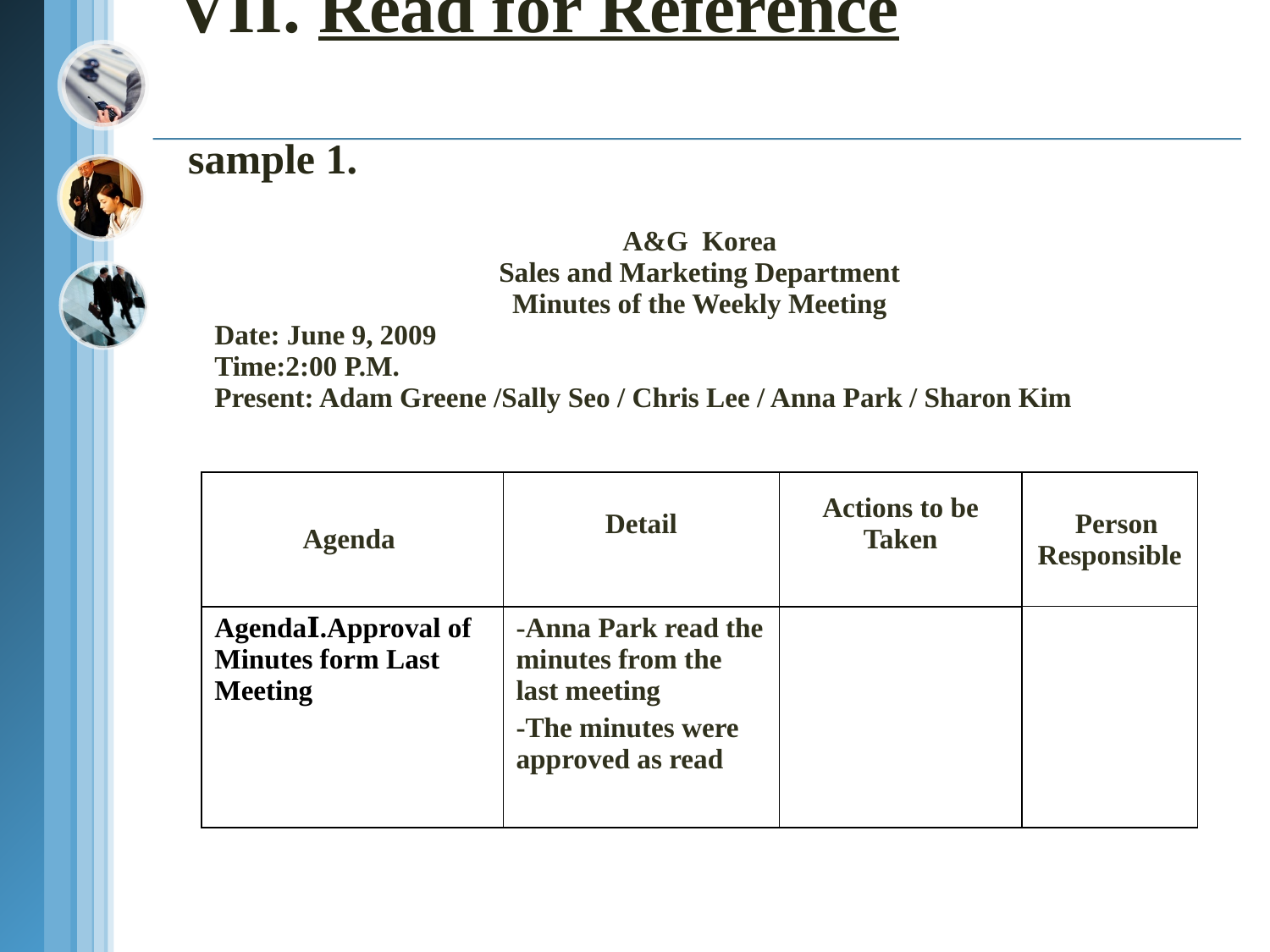

# VII. Read for Reference sample 1.
| A&G Korea Sales and Marketing Department Minutes of the Weekly Meeting Date: June 9, 2009 Time:2:00 P.M. Present: Adam Greene /Sally Seo / Chris Lee / Anna Park / Sharon Kim |  |  |  |
| --- | --- | --- | --- |
| Agenda | Detail | Actions to be Taken | Person Responsible |
| AgendaⅠ.Approval of Minutes form Last Meeting | -Anna Park read the minutes from the last meeting -The minutes were approved as read |  |  |